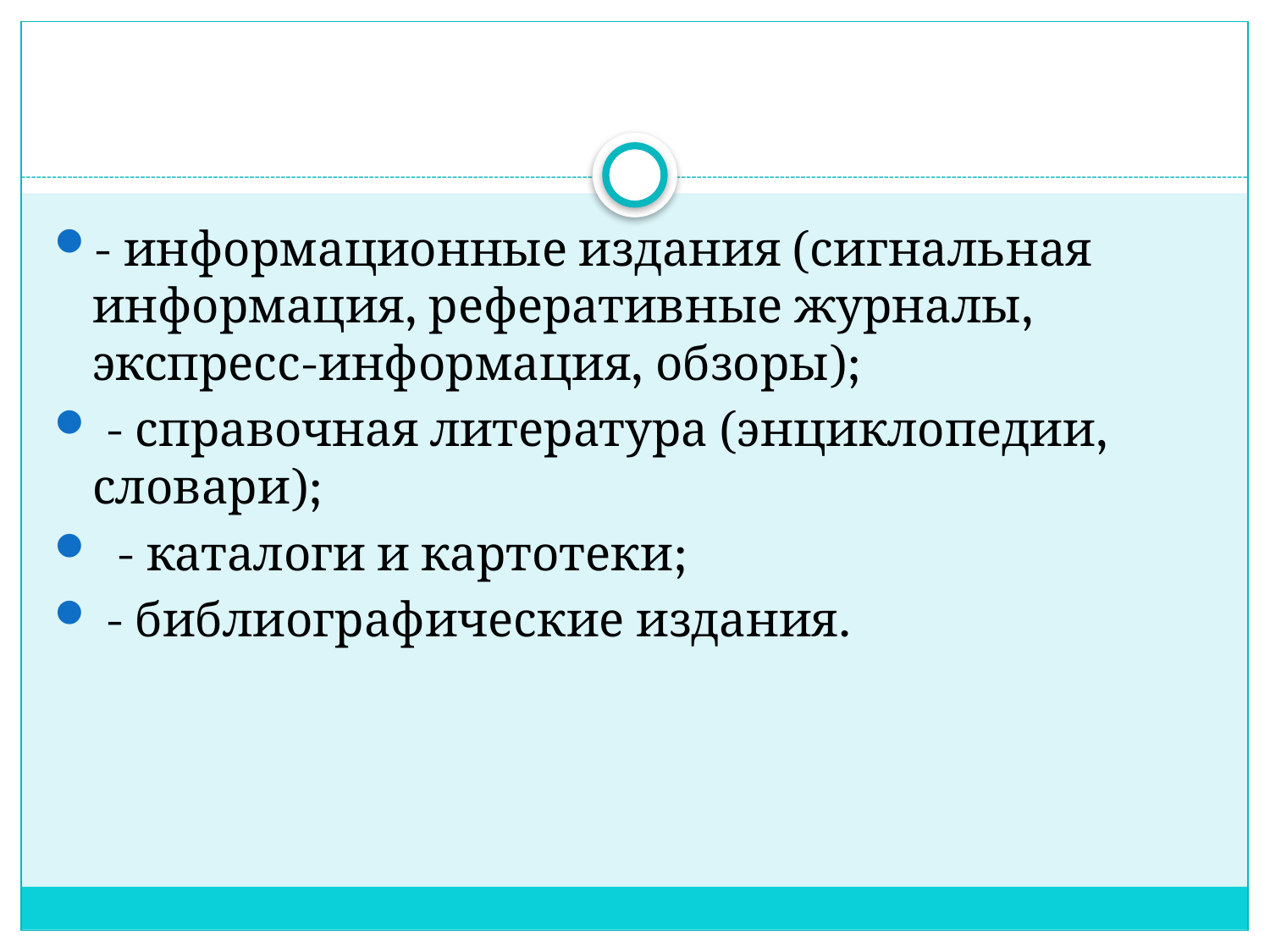

#
- информационные издания (сигнальная информация, реферативные журналы, экспресс-информация, обзоры);
 - справочная литература (энциклопедии, словари);
  - каталоги и картотеки;
 - библиографические издания.